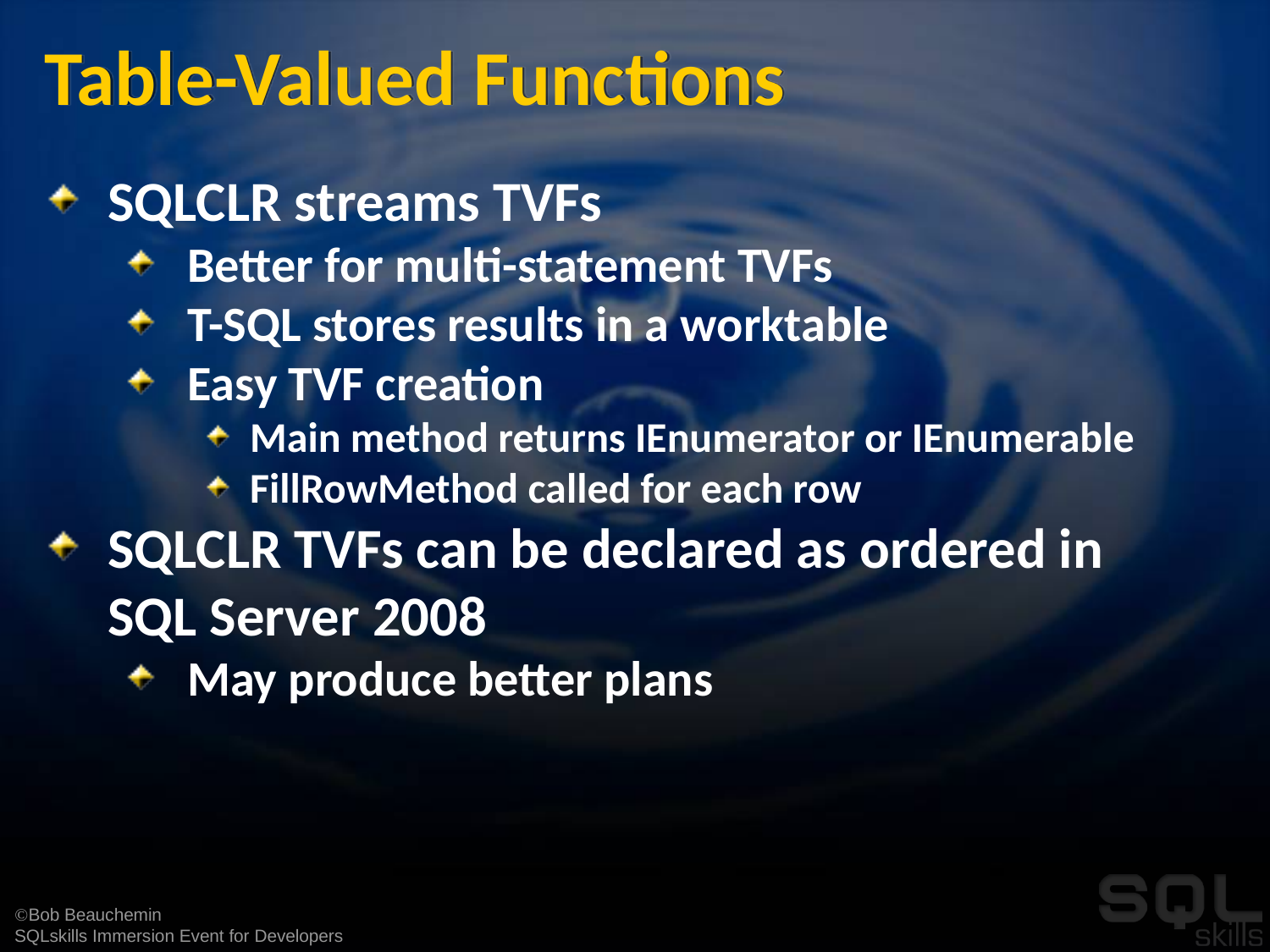

# Table-Valued Functions
SQLCLR streams TVFs
Better for multi-statement TVFs
T-SQL stores results in a worktable
Easy TVF creation
Main method returns IEnumerator or IEnumerable
FillRowMethod called for each row
SQLCLR TVFs can be declared as ordered in SQL Server 2008
May produce better plans